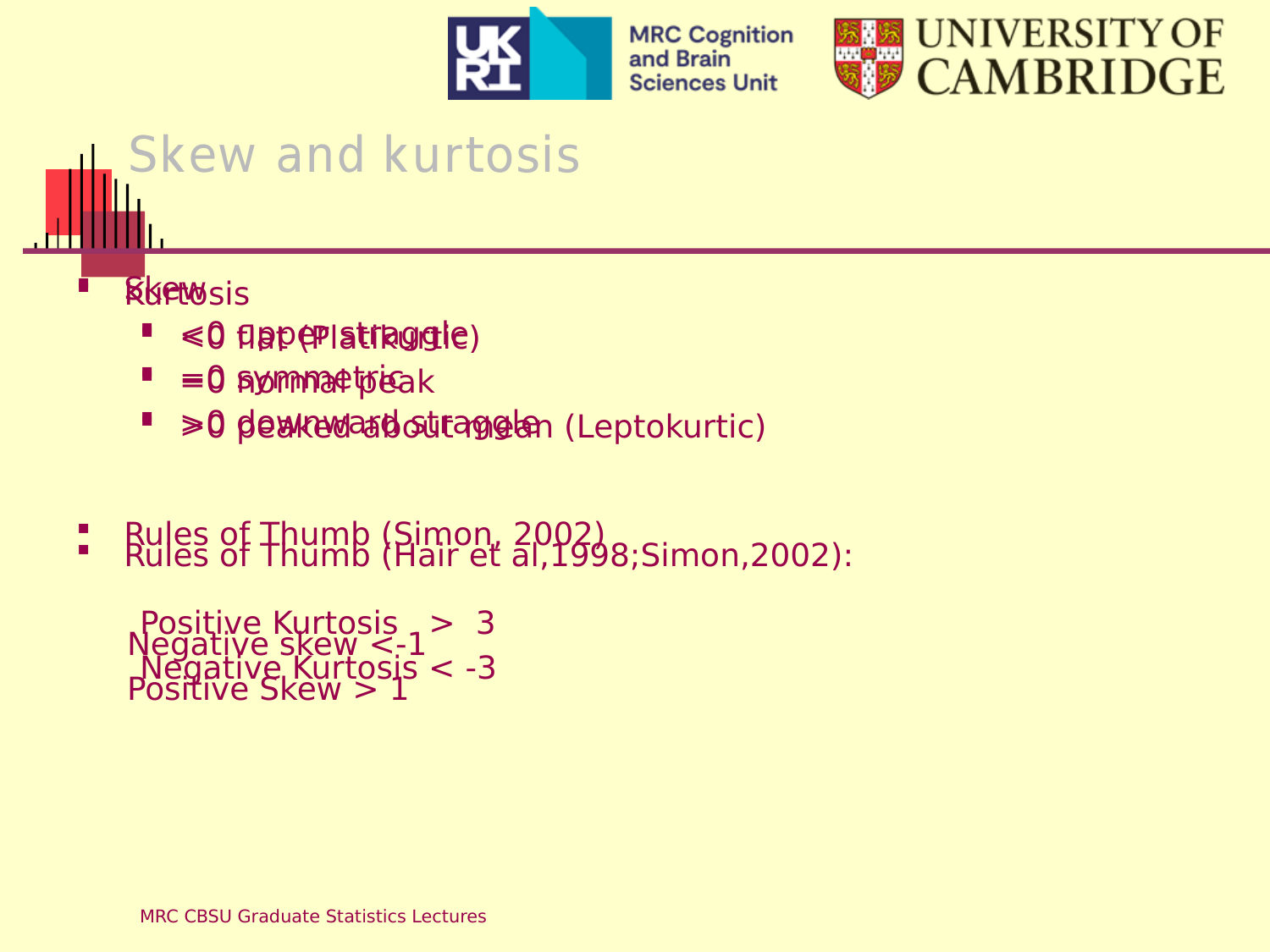

# Skew and kurtosis

Skew
<0 upper straggle
=0 symmetric
>0 downward straggle

Rules of Thumb (Hair et al,1998;Simon,2002):

     Negative skew <-1
     Positive Skew > 1

Kurtosis
<0 flat (Platikurtic)
=0 normal peak
>0 peaked about mean (Leptokurtic)

Rules of Thumb (Simon, 2002)

Positive Kurtosis   >  3
Negative Kurtosis < -3

MRC CBSU Graduate Statistics Lectures